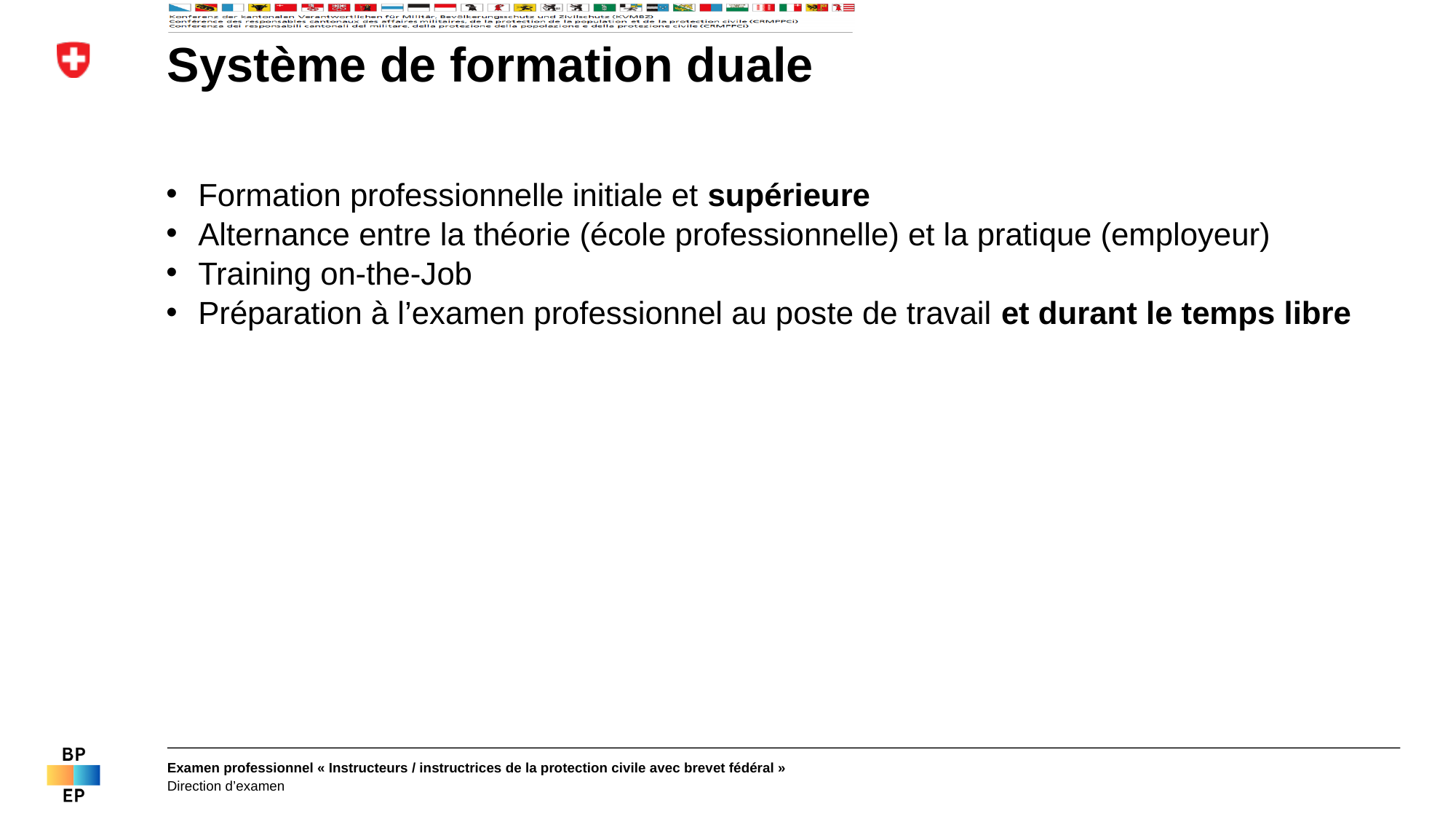

# Système de formation duale
Formation professionnelle initiale et supérieure
Alternance entre la théorie (école professionnelle) et la pratique (employeur)
Training on-the-Job
Préparation à l’examen professionnel au poste de travail et durant le temps libre

Examen professionnel « Instructeurs / instructrices de la protection civile avec brevet fédéral »
Direction d’examen